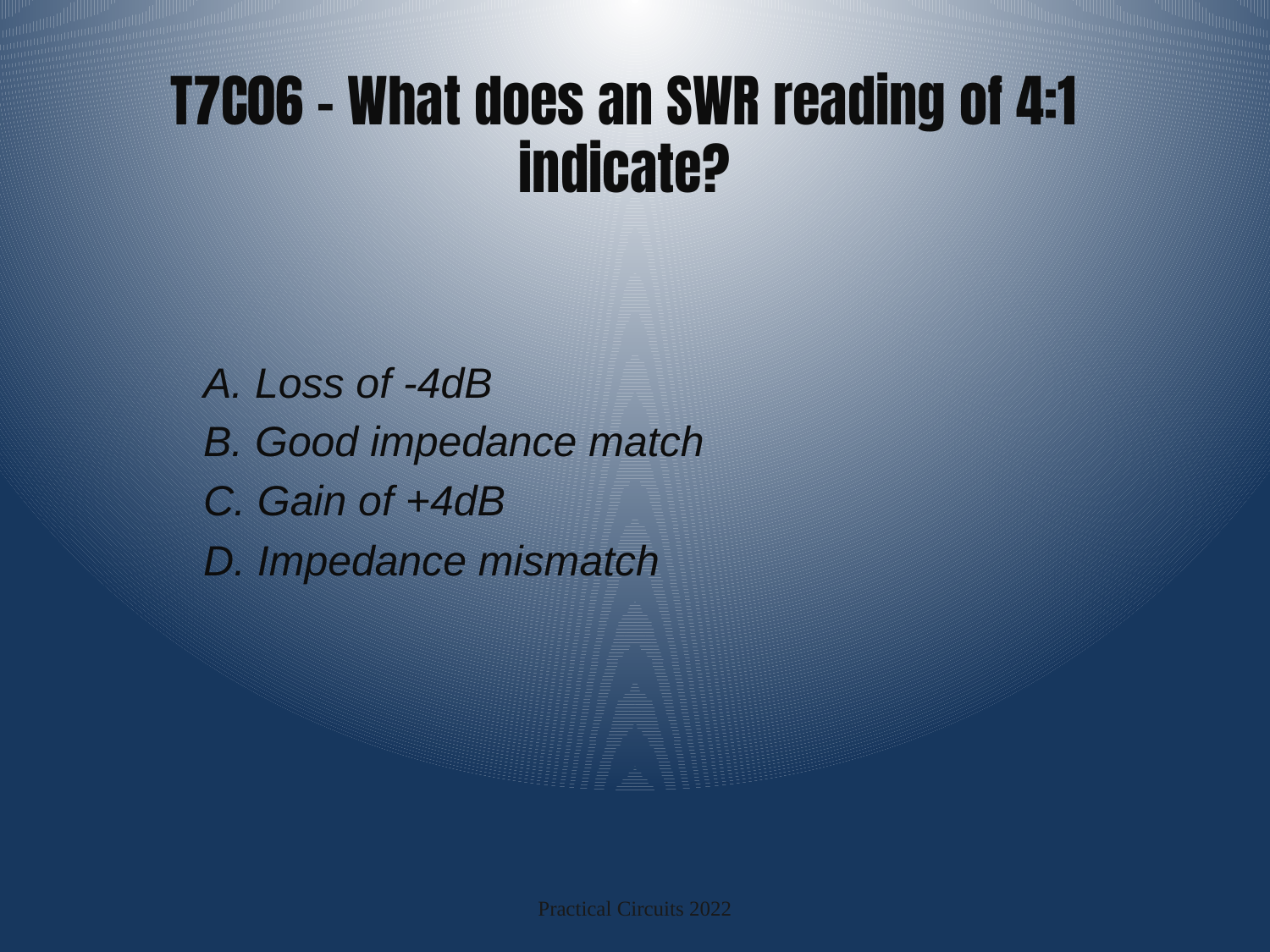

# T7C06 - What does an SWR reading of 4:1 indicate?
A. Loss of -4dB
B. Good impedance match
C. Gain of +4dB
D. Impedance mismatch

Practical Circuits 2022